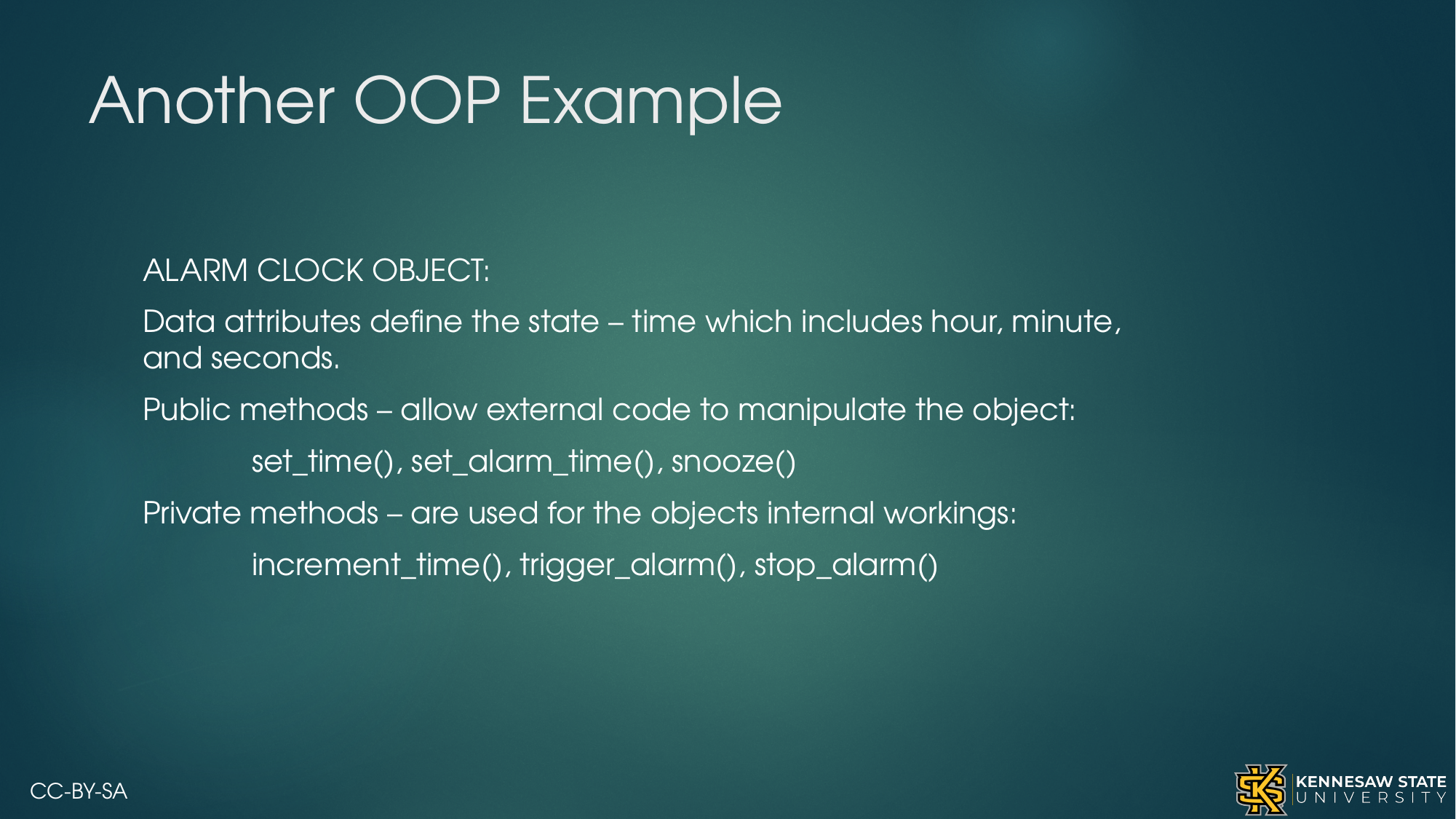

# Another OOP Example
ALARM CLOCK OBJECT:
Data attributes define the state – time which includes hour, minute, and seconds.
Public methods – allow external code to manipulate the object:
	set_time(), set_alarm_time(), snooze()
Private methods – are used for the objects internal workings:
	increment_time(), trigger_alarm(), stop_alarm()